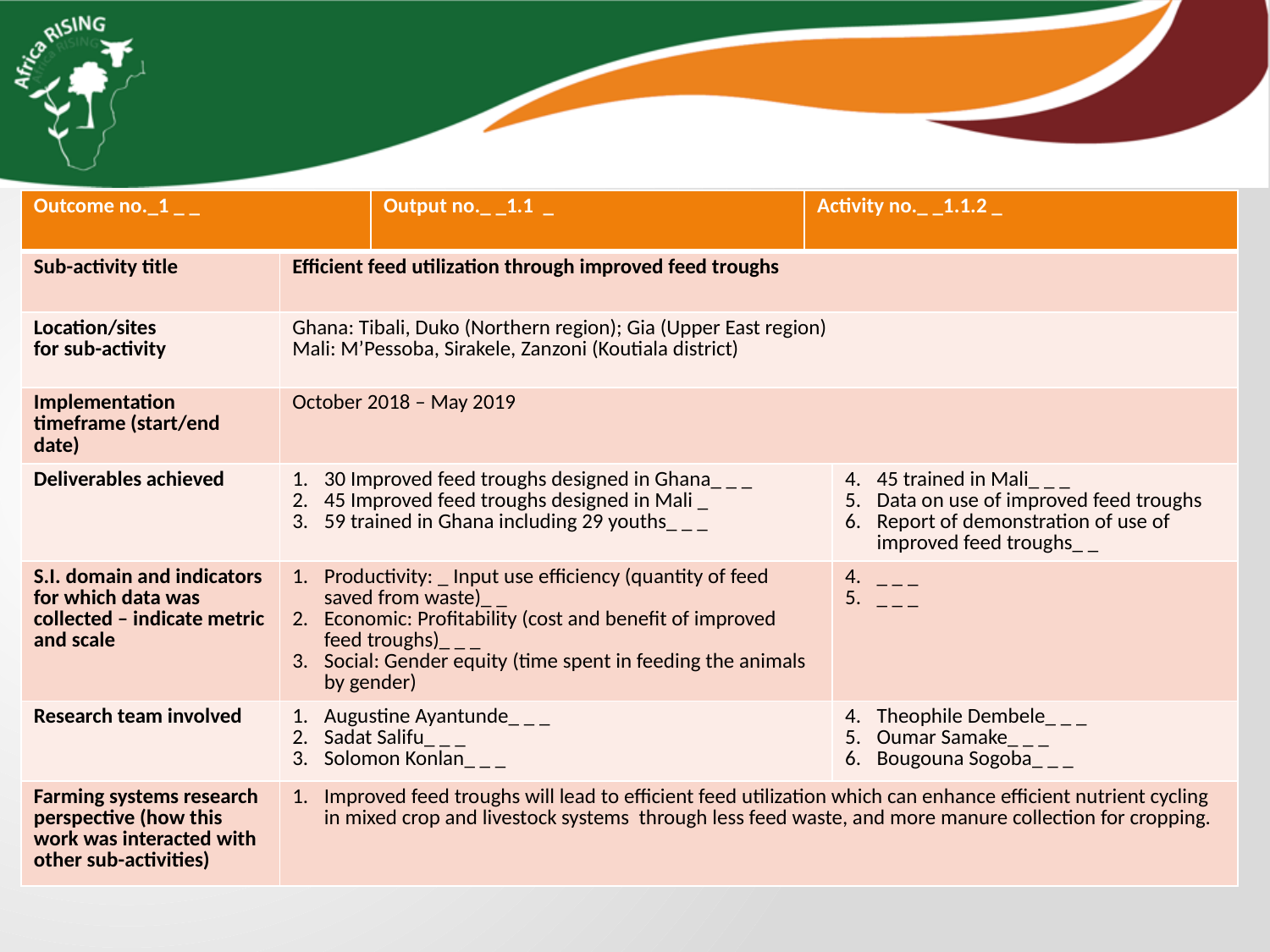

| Outcome no.\_1 \_ \_ |  | Output no.\_ \_1.1 \_ | Activity no.\_ \_1.1.2 \_ |  |
| --- | --- | --- | --- | --- |
| Sub-activity title | Efficient feed utilization through improved feed troughs |  |  |  |
| Location/sites for sub-activity | Ghana: Tibali, Duko (Northern region); Gia (Upper East region) Mali: M’Pessoba, Sirakele, Zanzoni (Koutiala district) |  |  |  |
| Implementation timeframe (start/end date) | October 2018 – May 2019 |  |  |  |
| Deliverables achieved | 30 Improved feed troughs designed in Ghana\_ \_ \_ 45 Improved feed troughs designed in Mali \_ 59 trained in Ghana including 29 youths\_ \_ \_ |  |  | 45 trained in Mali\_ \_ \_ Data on use of improved feed troughs Report of demonstration of use of improved feed troughs\_ \_ |
| S.I. domain and indicators for which data was collected – indicate metric and scale | Productivity: \_ Input use efficiency (quantity of feed saved from waste)\_ \_ Economic: Profitability (cost and benefit of improved feed troughs)\_ \_ \_ Social: Gender equity (time spent in feeding the animals by gender) |  |  | \_ \_ \_ \_ \_ \_ |
| Research team involved | Augustine Ayantunde\_ \_ \_ Sadat Salifu\_ \_ \_ Solomon Konlan\_ \_ \_ |  |  | Theophile Dembele\_ \_ \_ Oumar Samake\_ \_ \_ Bougouna Sogoba\_ \_ \_ |
| Farming systems research perspective (how this work was interacted with other sub-activities) | Improved feed troughs will lead to efficient feed utilization which can enhance efficient nutrient cycling in mixed crop and livestock systems through less feed waste, and more manure collection for cropping. |  |  |  |